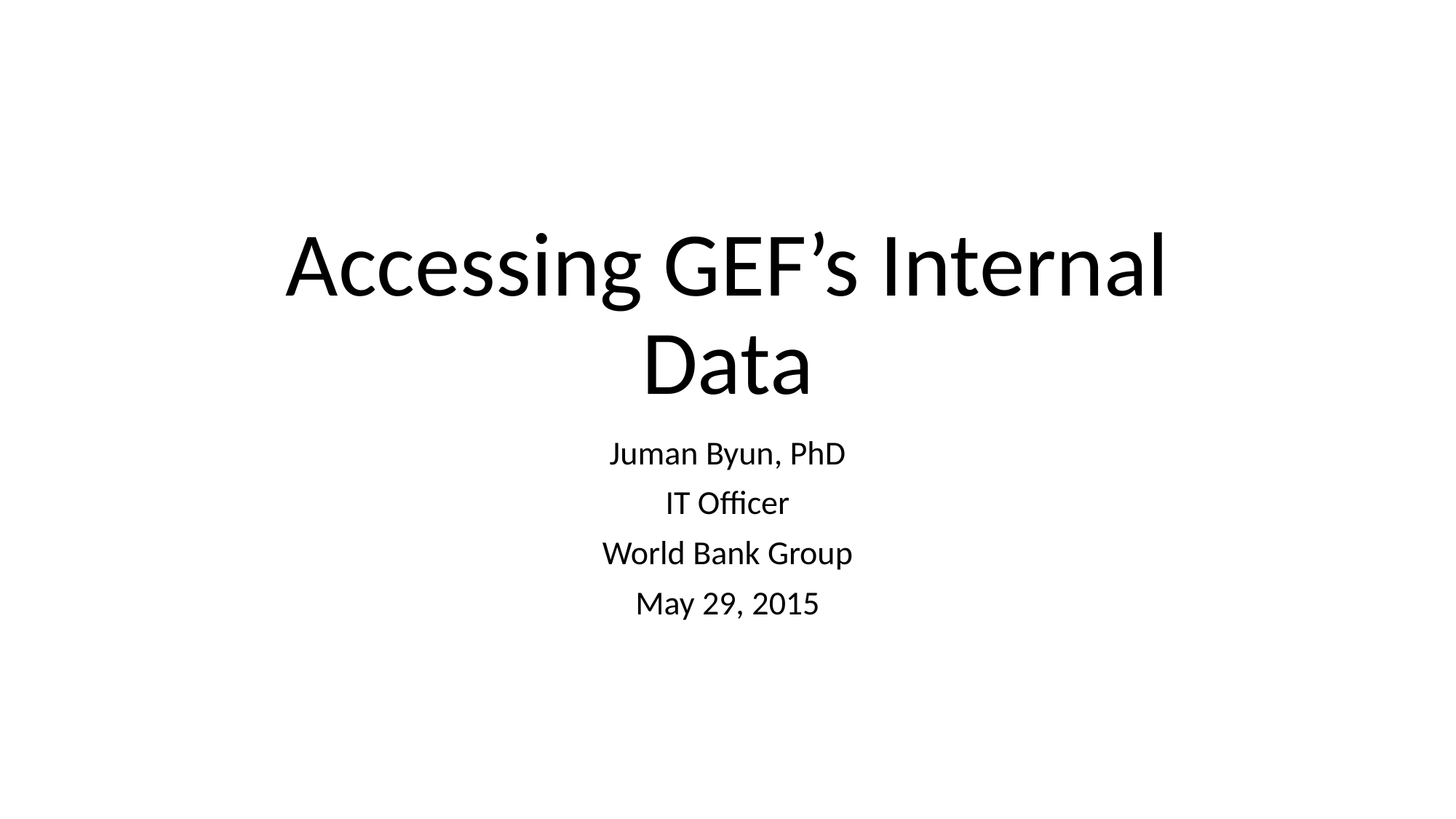

# Accessing GEF’s Internal Data
Juman Byun, PhD
IT Officer
World Bank Group
May 29, 2015